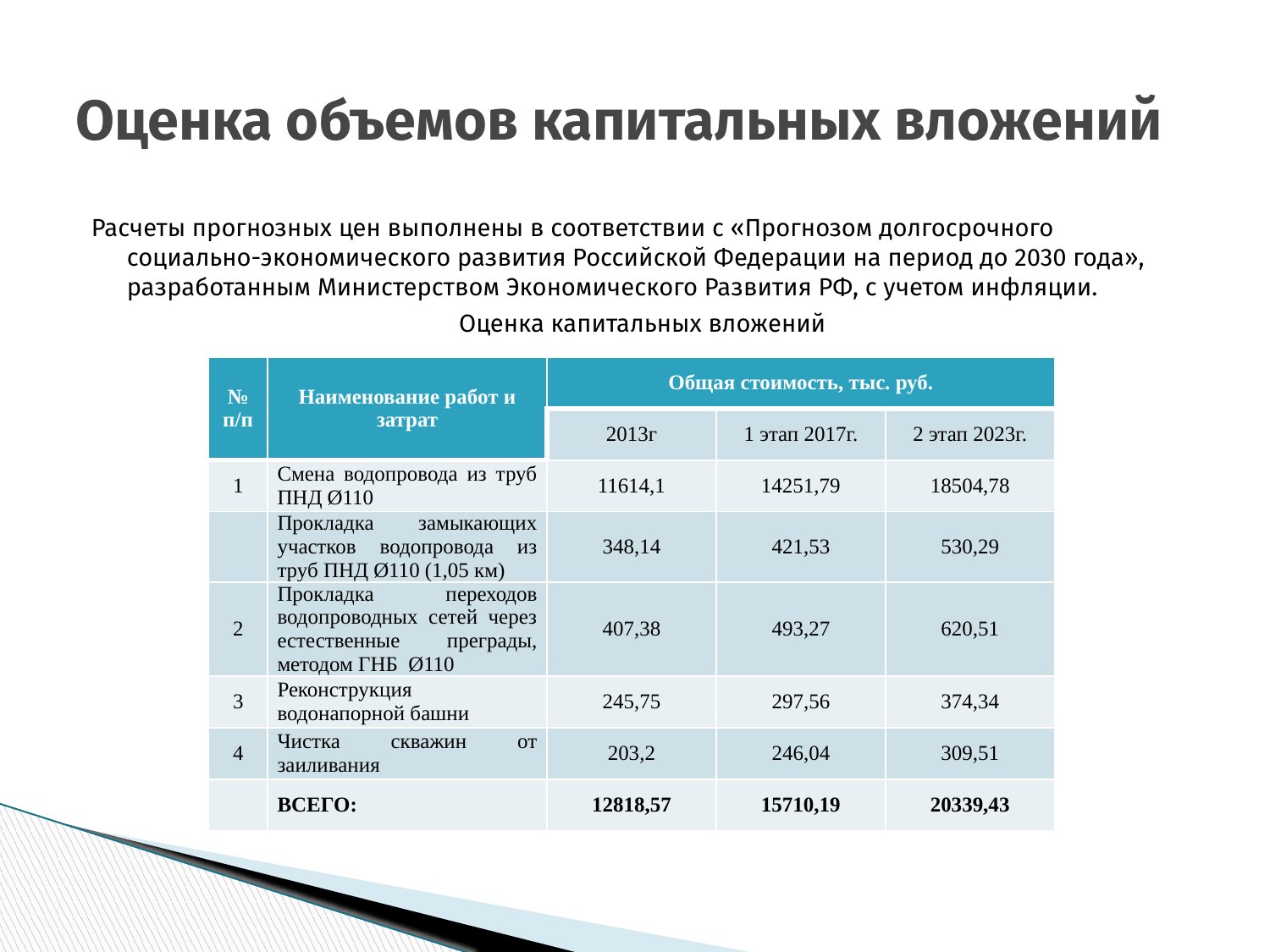

# Оценка объемов капитальных вложений
Расчеты прогнозных цен выполнены в соответствии с «Прогнозом долгосрочного социально-экономического развития Российской Федерации на период до 2030 года», разработанным Министерством Экономического Развития РФ, с учетом инфляции.
Оценка капитальных вложений

| № п/п | Наименование работ и затрат | Общая стоимость, тыс. руб. |  |  |
| --- | --- | --- | --- | --- |
|  |  | 2013г | 1 этап 2017г. | 2 этап 2023г. |
| 1 | Смена водопровода из труб ПНД Ø110 | 11614,1 | 14251,79 | 18504,78 |
|  | Прокладка замыкающих участков водопровода из труб ПНД Ø110 (1,05 км) | 348,14 | 421,53 | 530,29 |
| 2 | Прокладка переходов водопроводных сетей через естественные преграды, методом ГНБ Ø110 | 407,38 | 493,27 | 620,51 |
| 3 | Реконструкция водонапорной башни | 245,75 | 297,56 | 374,34 |
| 4 | Чистка скважин от заиливания | 203,2 | 246,04 | 309,51 |
|  | ВСЕГО: | 12818,57 | 15710,19 | 20339,43 |